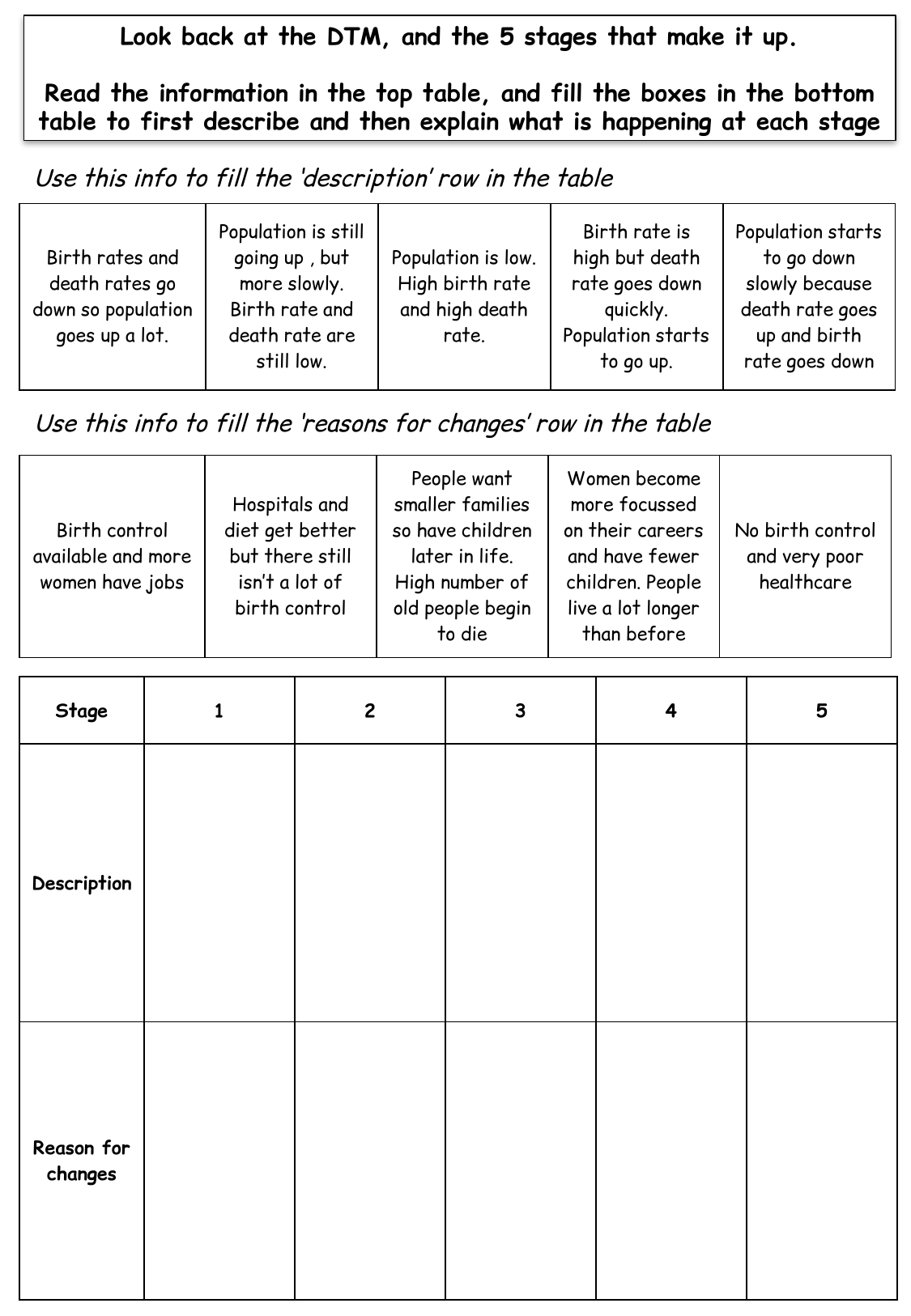

Look back at the DTM, and the 5 stages that make it up.

Read the information in the top table, and fill the boxes in the bottom table to first describe and then explain what is happening at each stage
Use this info to fill the ‘description’ row in the table
| Birth rates and death rates go down so population goes up a lot. | Population is still going up , but more slowly. Birth rate and death rate are still low. | Population is low. High birth rate and high death rate. | Birth rate is high but death rate goes down quickly. Population starts to go up. | Population starts to go down slowly because death rate goes up and birth rate goes down |
| --- | --- | --- | --- | --- |
Use this info to fill the ‘reasons for changes’ row in the table
| Birth control available and more women have jobs | Hospitals and diet get better but there still isn’t a lot of birth control | People want smaller families so have children later in life. High number of old people begin to die | Women become more focussed on their careers and have fewer children. People live a lot longer than before | No birth control and very poor healthcare |
| --- | --- | --- | --- | --- |
| Stage | 1 | 2 | 3 | 4 | 5 |
| --- | --- | --- | --- | --- | --- |
| Description |  |  |  |  |  |
| Reason for changes |  |  |  |  |  |